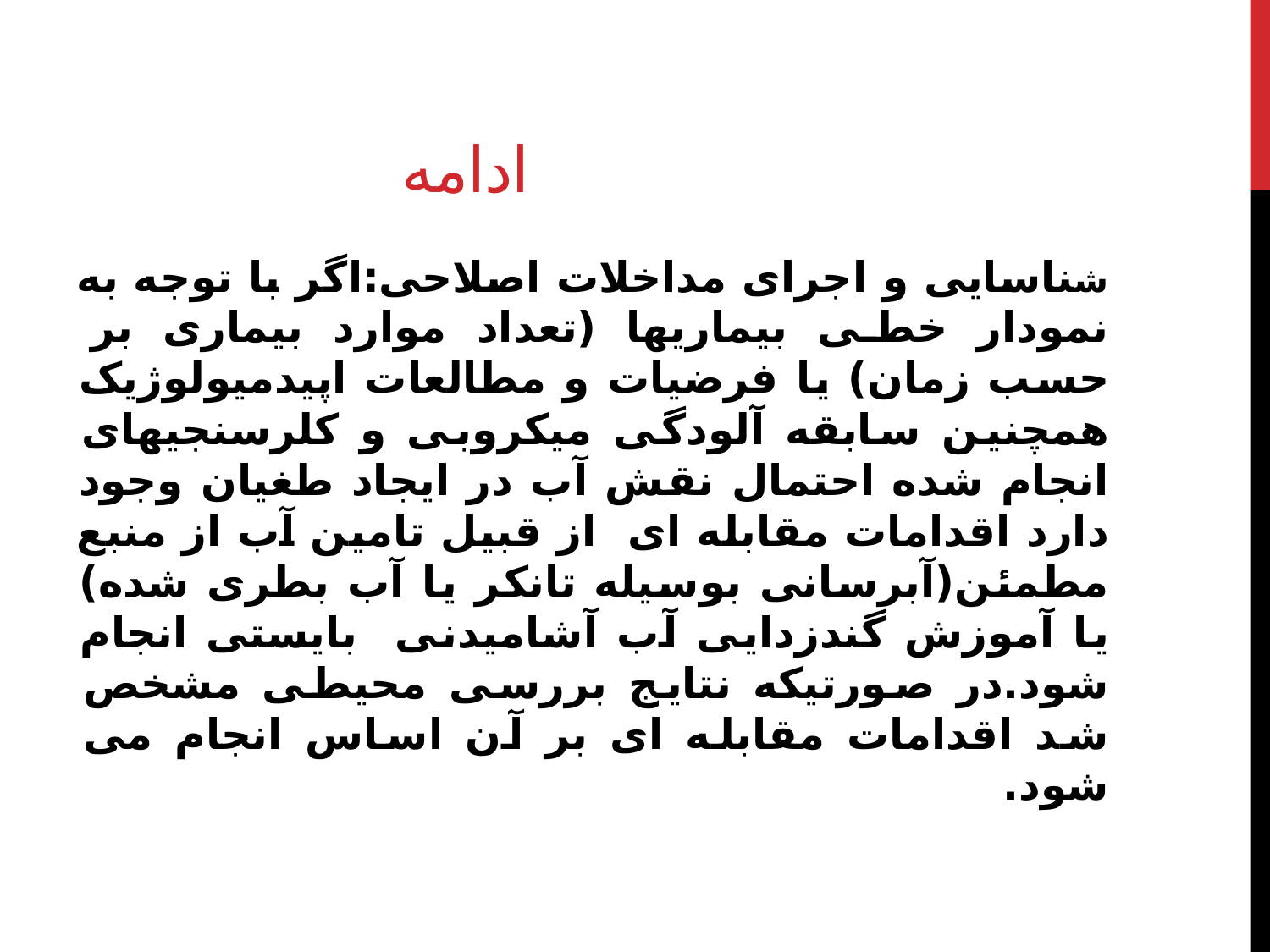

# ادامه
شناسایی و اجرای مداخلات اصلاحی:اگر با توجه به نمودار خطی بیماریها (تعداد موارد بیماری بر حسب زمان) یا فرضیات و مطالعات اپیدمیولوژیک همچنین سابقه آلودگی میکروبی و کلرسنجیهای انجام شده احتمال نقش آب در ایجاد طغیان وجود دارد اقدامات مقابله ای  از قبیل تامین آب از منبع مطمئن(آبرسانی بوسیله تانکر یا آب بطری شده) یا آموزش گندزدایی آب آشامیدنی  بایستی انجام شود.در صورتیکه نتایج بررسی محیطی مشخص شد اقدامات مقابله ای بر آن اساس انجام می شود.